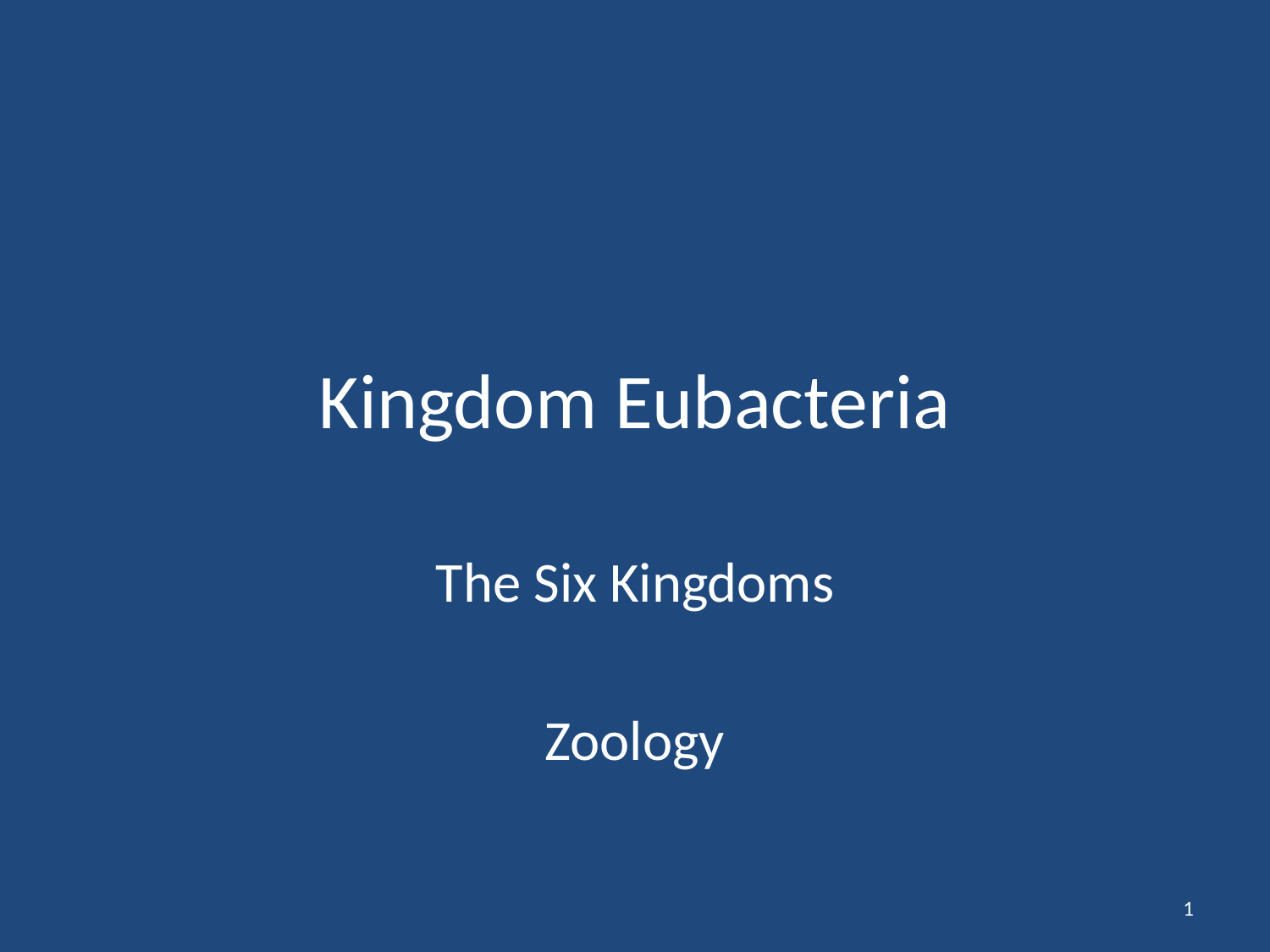

# Kingdom Eubacteria
The Six Kingdoms

Zoology
1